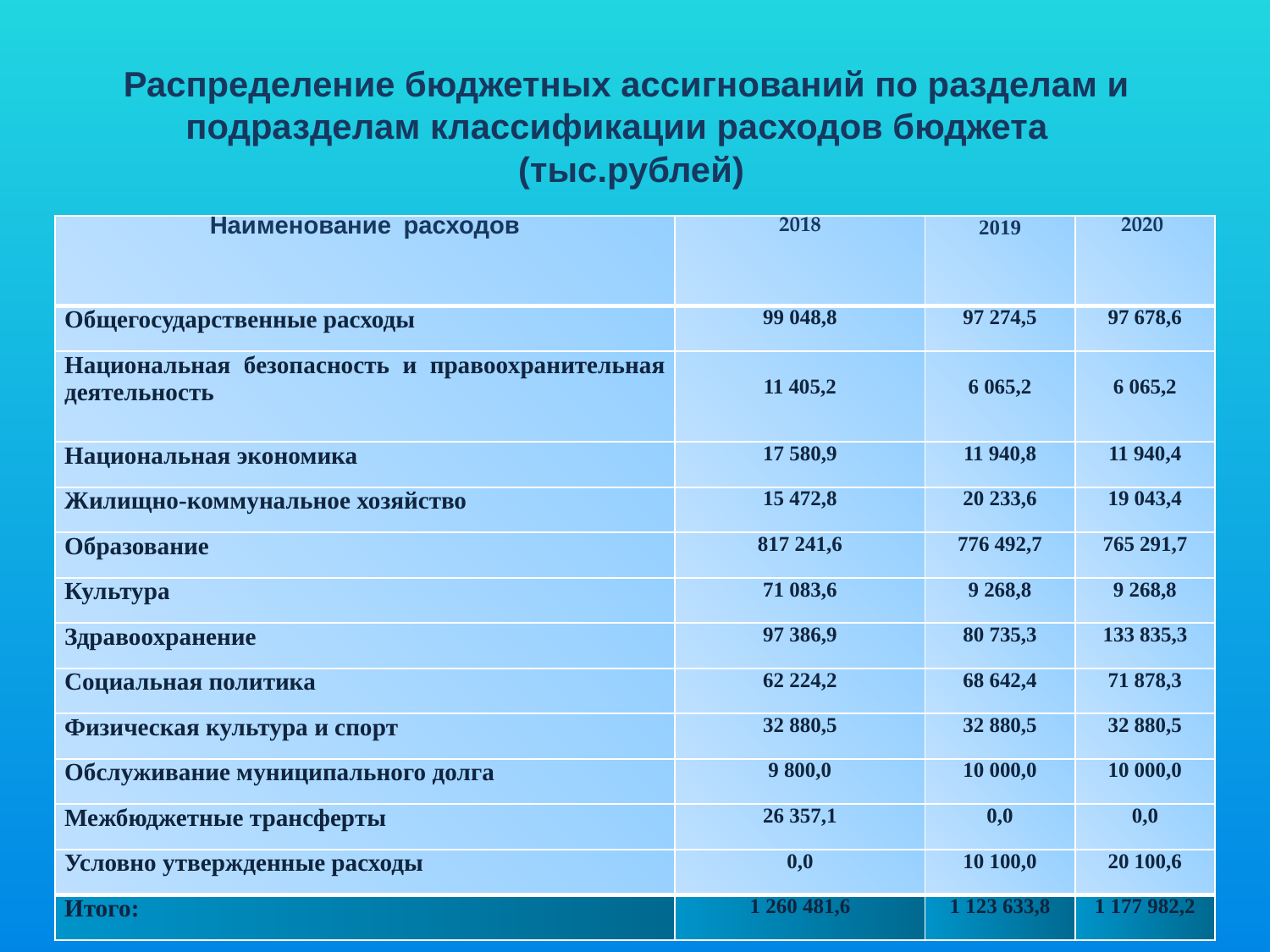

# Распределение бюджетных ассигнований по разделам и подразделам классификации расходов бюджета (тыс.рублей)
| Наименование расходов | 2018 | 2019 | 2020 |
| --- | --- | --- | --- |
| Общегосударственные расходы | 99 048,8 | 97 274,5 | 97 678,6 |
| Национальная безопасность и правоохранительная деятельность | 11 405,2 | 6 065,2 | 6 065,2 |
| Национальная экономика | 17 580,9 | 11 940,8 | 11 940,4 |
| Жилищно-коммунальное хозяйство | 15 472,8 | 20 233,6 | 19 043,4 |
| Образование | 817 241,6 | 776 492,7 | 765 291,7 |
| Культура | 71 083,6 | 9 268,8 | 9 268,8 |
| Здравоохранение | 97 386,9 | 80 735,3 | 133 835,3 |
| Социальная политика | 62 224,2 | 68 642,4 | 71 878,3 |
| Физическая культура и спорт | 32 880,5 | 32 880,5 | 32 880,5 |
| Обслуживание муниципального долга | 9 800,0 | 10 000,0 | 10 000,0 |
| Межбюджетные трансферты | 26 357,1 | 0,0 | 0,0 |
| Условно утвержденные расходы | 0,0 | 10 100,0 | 20 100,6 |
| Итого: | 1 260 481,6 | 1 123 633,8 | 1 177 982,2 |